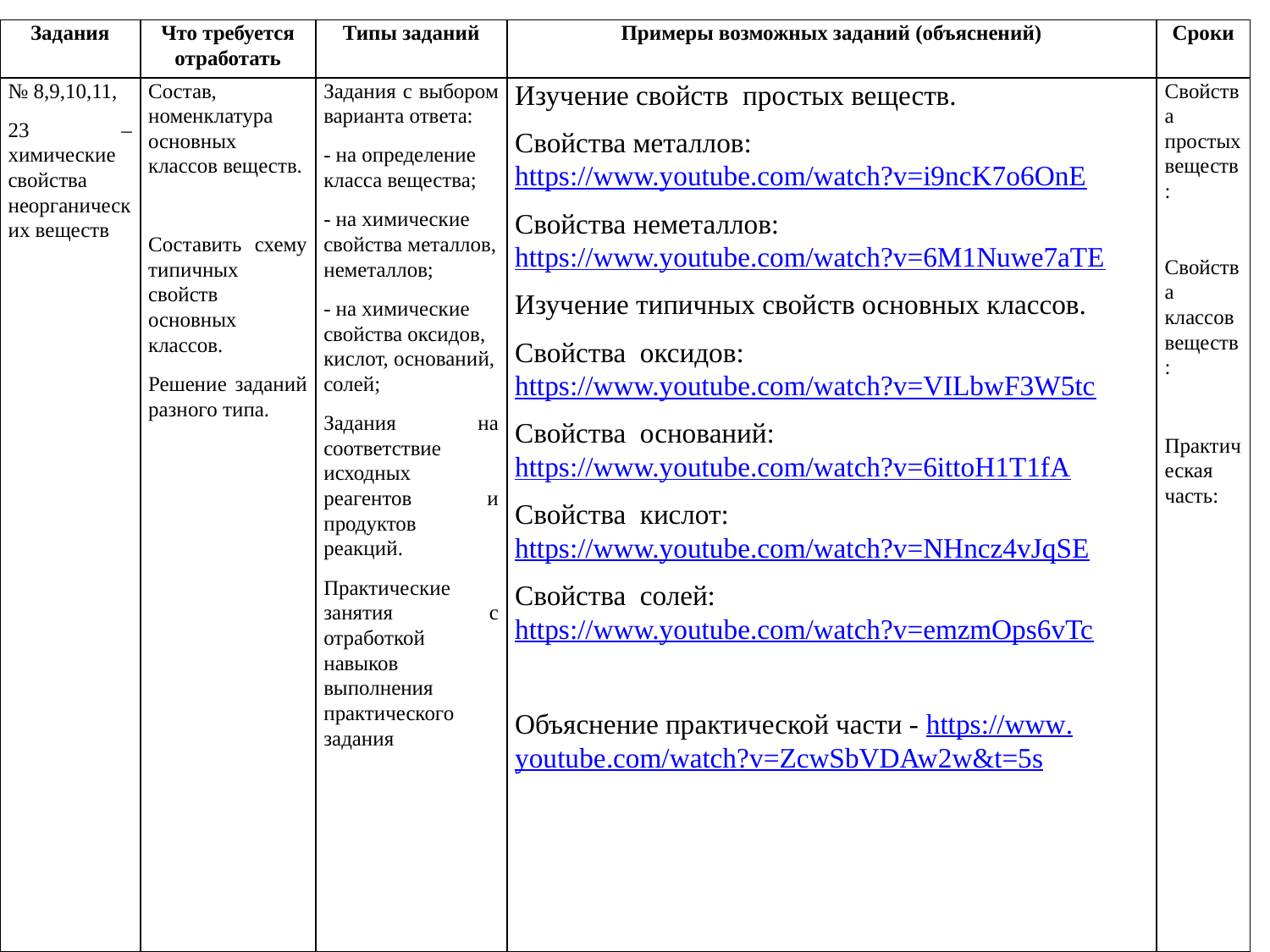

| Задания | Что требуется отработать | Типы заданий | Примеры возможных заданий (объяснений) | Сроки |
| --- | --- | --- | --- | --- |
| № 8,9,10,11, 23 –химические свойства неорганических веществ | Состав, номенклатура основных классов веществ.   Составить схему типичных свойств основных классов. Решение заданий разного типа. | Задания с выбором варианта ответа: - на определение класса вещества; - на химические свойства металлов, неметаллов; - на химические свойства оксидов, кислот, оснований, солей; Задания на соответствие исходных реагентов и продуктов реакций. Практические занятия с отработкой навыков выполнения практического задания | Изучение свойств простых веществ. Свойства металлов: https://www.youtube.com/watch?v=i9ncK7o6OnE Свойства неметаллов: https://www.youtube.com/watch?v=6M1Nuwe7aTE Изучение типичных свойств основных классов. Свойства оксидов: https://www.youtube.com/watch?v=VILbwF3W5tc Свойства оснований: https://www.youtube.com/watch?v=6ittoH1T1fA Свойства кислот: https://www.youtube.com/watch?v=NHncz4vJqSE Свойства солей: https://www.youtube.com/watch?v=emzmOps6vTc   Объяснение практической части - https://www.youtube.com/watch?v=ZcwSbVDAw2w&t=5s | Свойства простых веществ: Свойства классов веществ: Практическая часть: |